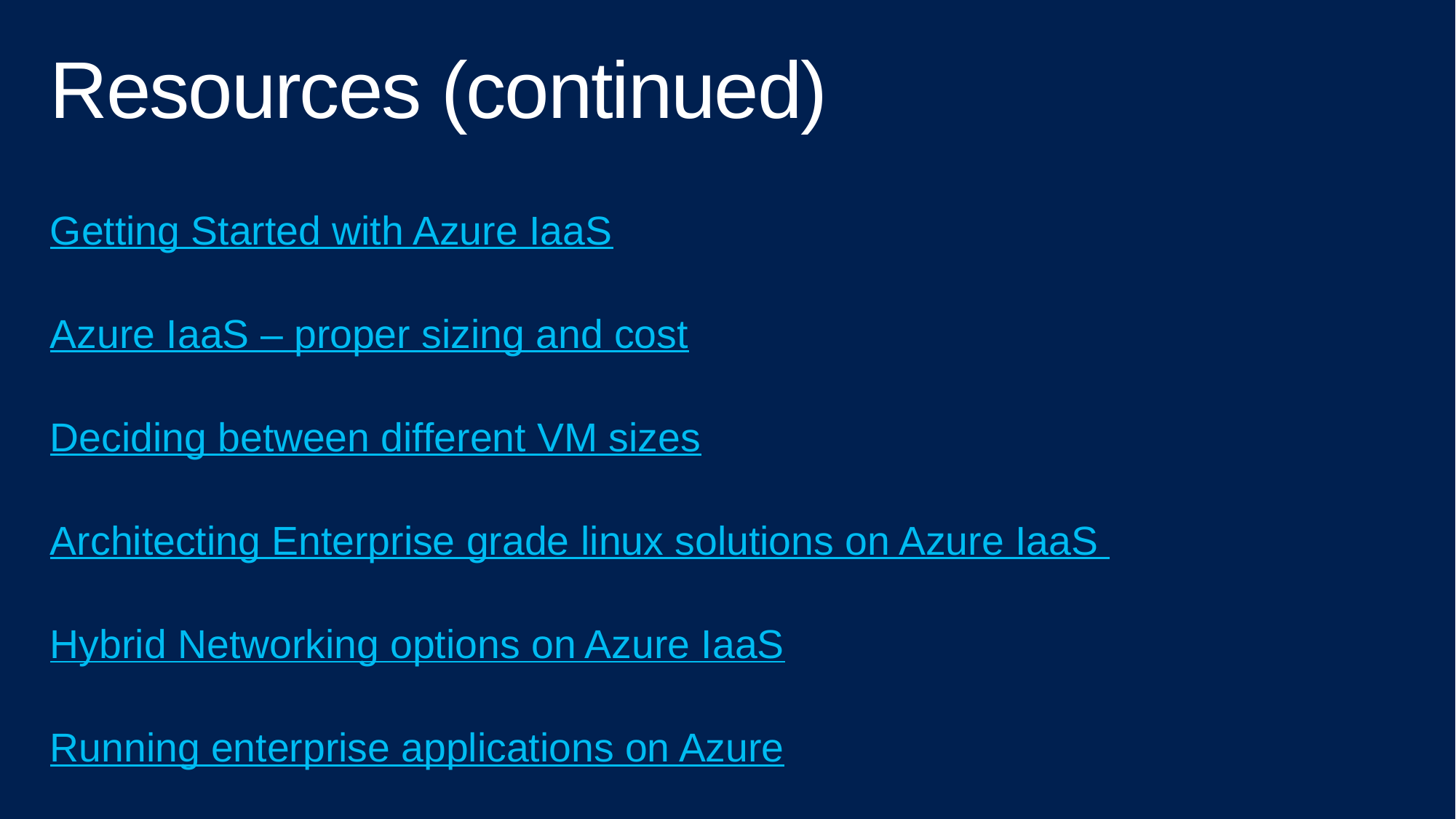

# Resources (continued)
Getting Started with Azure IaaS

Azure IaaS – proper sizing and cost

Deciding between different VM sizes

Architecting Enterprise grade linux solutions on Azure IaaS

Hybrid Networking options on Azure IaaS

Running enterprise applications on Azure